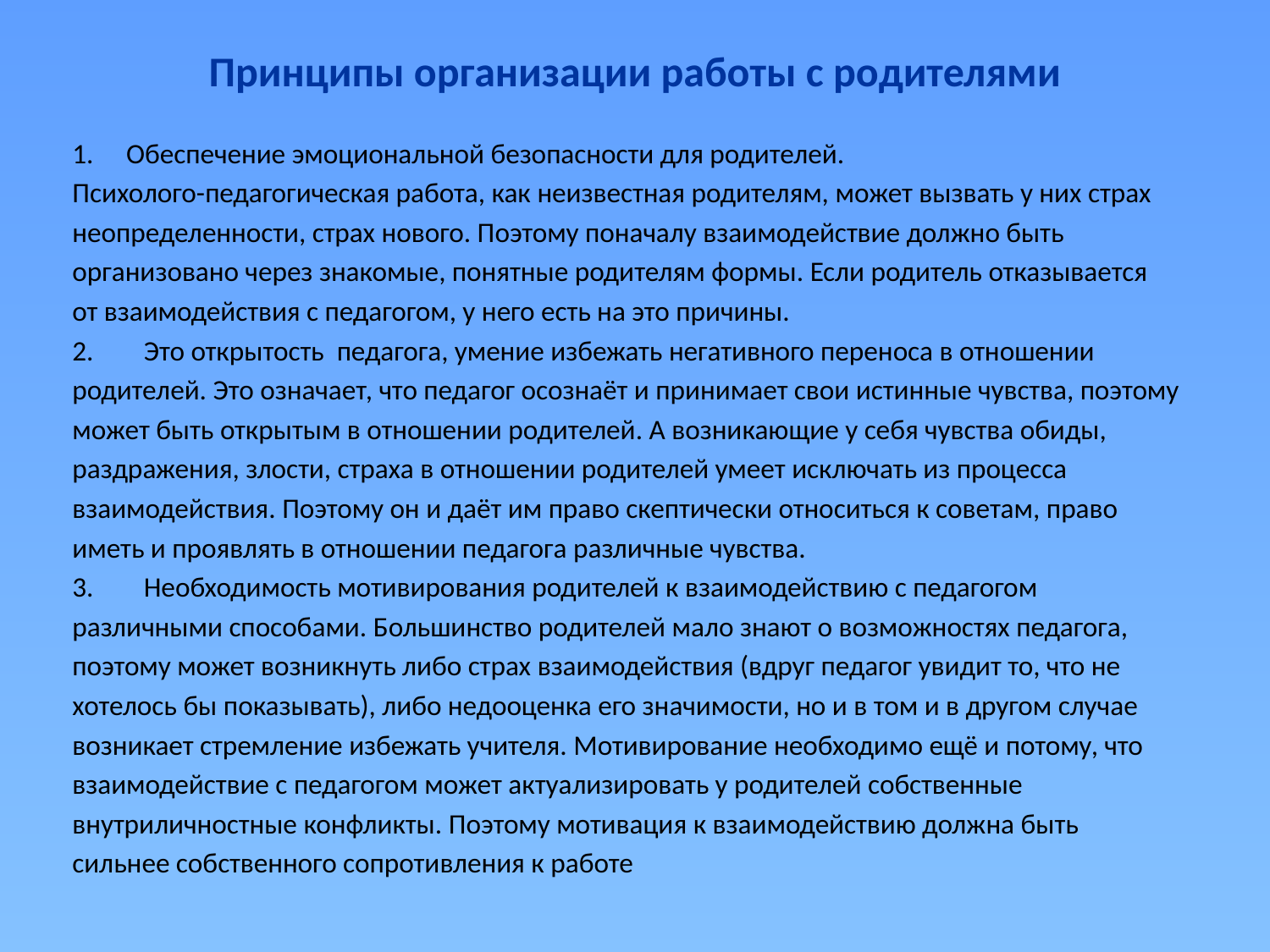

# Принципы организации работы с родителями
1.	 Обеспечение эмоциональной безопасности для родителей.
Психолого-педагогическая работа, как неизвестная родителям, может вызвать у них страх
неопределенности, страх нового. Поэтому поначалу взаимодействие должно быть
организовано через знакомые, понятные родителям формы. Если родитель отказывается
от взаимодействия с педагогом, у него есть на это причины.
Это открытость  педагога, умение избежать негативного переноса в отношении
родителей. Это означает, что педагог осознаёт и принимает свои истинные чувства, поэтому
может быть открытым в отношении родителей. А возникающие у себя чувства обиды,
раздражения, злости, страха в отношении родителей умеет исключать из процесса
взаимодействия. Поэтому он и даёт им право скептически относиться к советам, право
иметь и проявлять в отношении педагога различные чувства.
Необходимость мотивирования родителей к взаимодействию с педагогом
различными способами. Большинство родителей мало знают о возможностях педагога,
поэтому может возникнуть либо страх взаимодействия (вдруг педагог увидит то, что не
хотелось бы показывать), либо недооценка его значимости, но и в том и в другом случае
возникает стремление избежать учителя. Мотивирование необходимо ещё и потому, что
взаимодействие с педагогом может актуализировать у родителей собственные
внутриличностные конфликты. Поэтому мотивация к взаимодействию должна быть
сильнее собственного сопротивления к работе